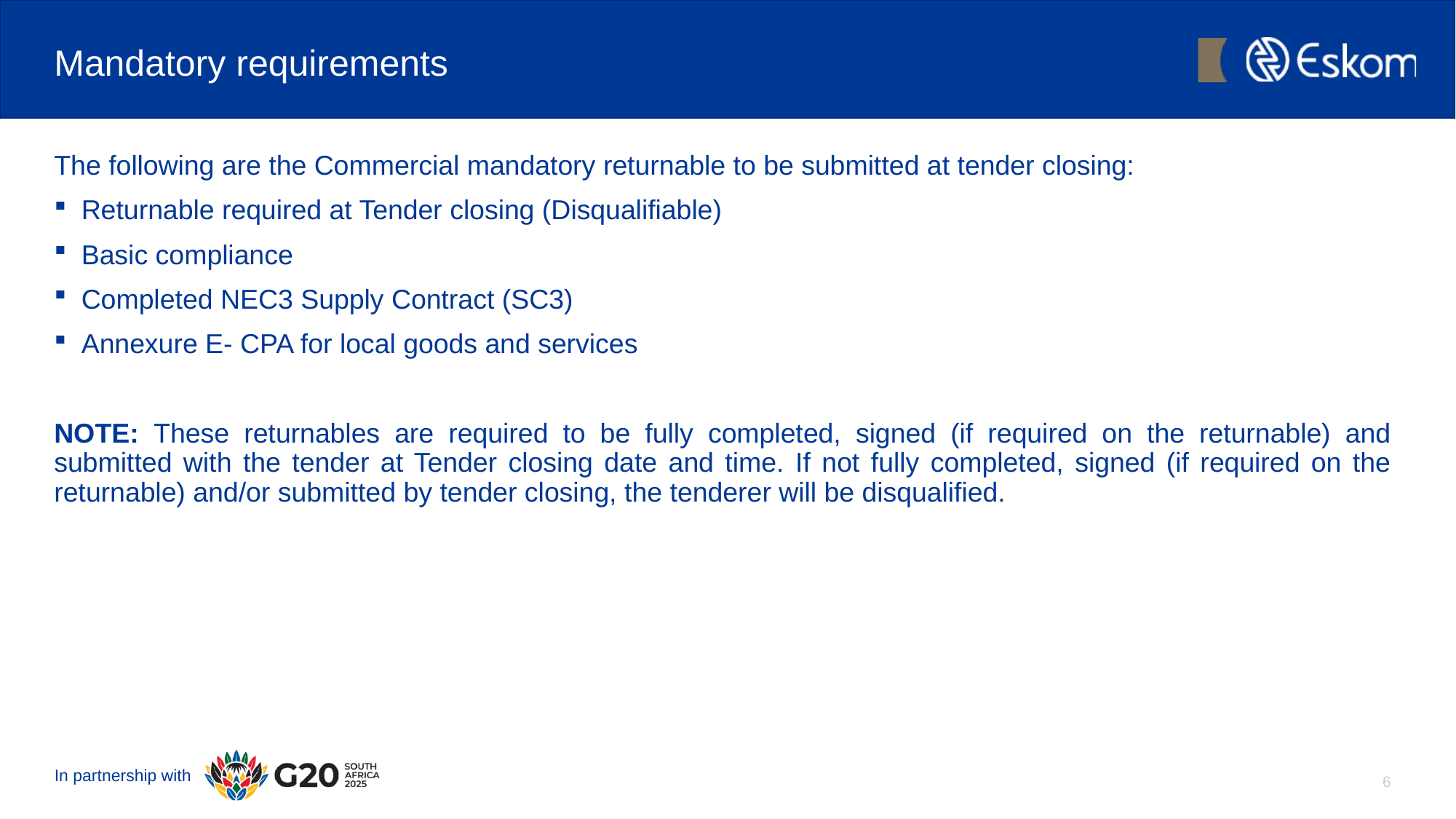

# Mandatory requirements
The following are the Commercial mandatory returnable to be submitted at tender closing:
Returnable required at Tender closing (Disqualifiable)
Basic compliance
Completed NEC3 Supply Contract (SC3)
Annexure E- CPA for local goods and services

NOTE: These returnables are required to be fully completed, signed (if required on the returnable) and submitted with the tender at Tender closing date and time. If not fully completed, signed (if required on the returnable) and/or submitted by tender closing, the tenderer will be disqualified.

6